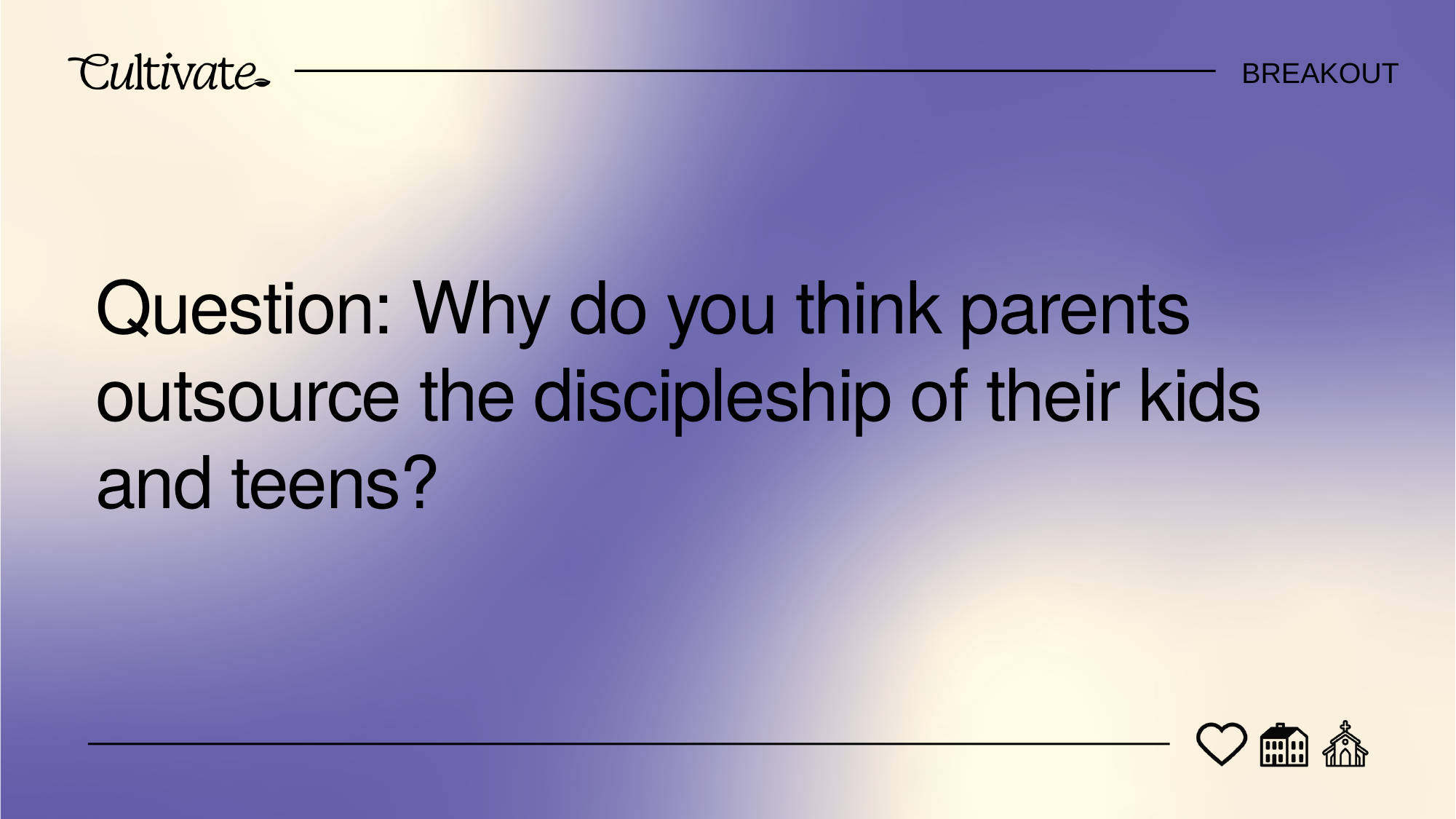

BREAKOUT

Question: Why do you think parents outsource the discipleship of their kids and teens?